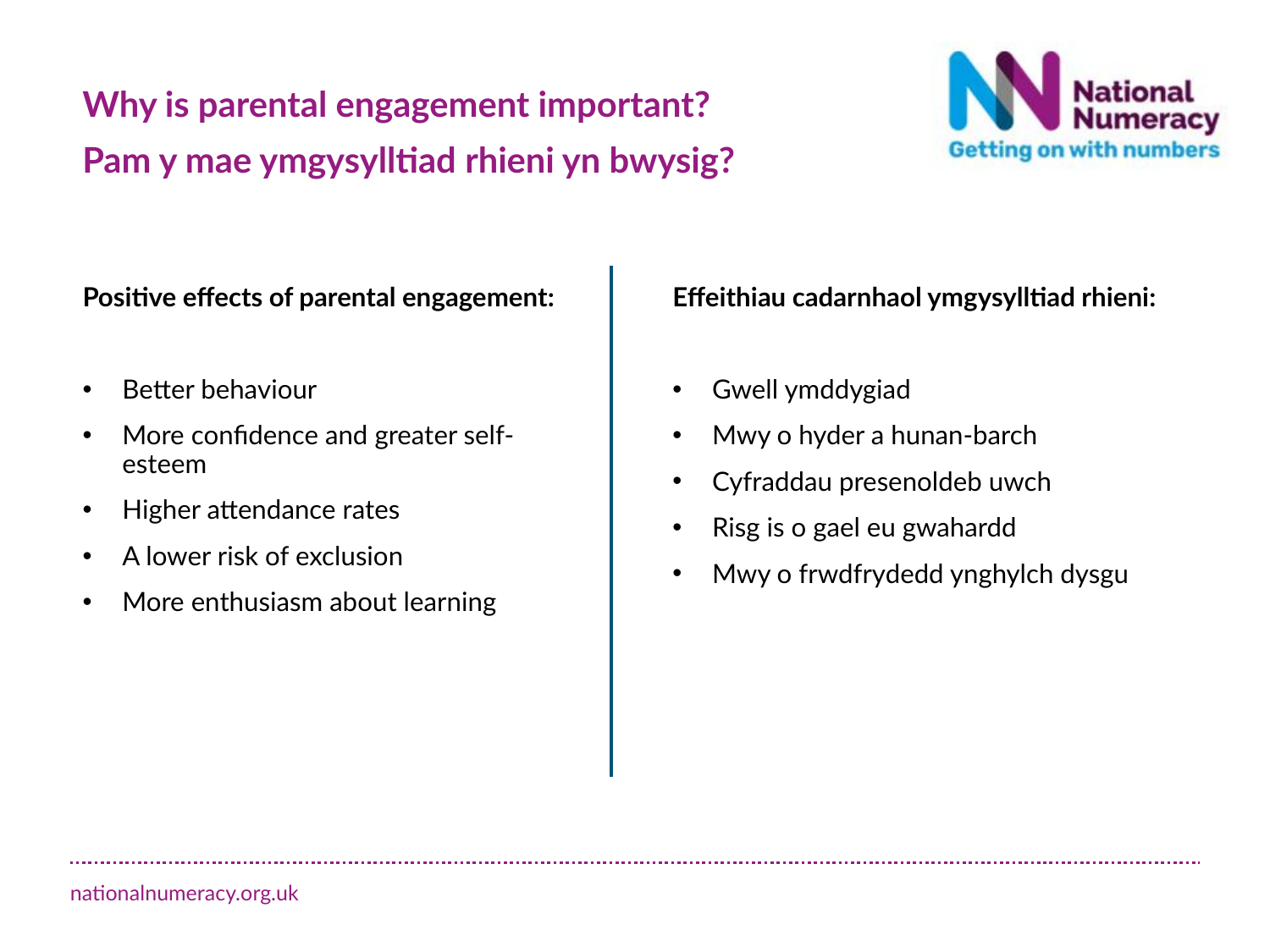

Why is parental engagement important?
Pam y mae ymgysylltiad rhieni yn bwysig?
Positive effects of parental engagement:

Better behaviour
More confidence and greater self-esteem
Higher attendance rates
A lower risk of exclusion
More enthusiasm about learning

Effeithiau cadarnhaol ymgysylltiad rhieni:

Gwell ymddygiad
Mwy o hyder a hunan-barch
Cyfraddau presenoldeb uwch
Risg is o gael eu gwahardd
Mwy o frwdfrydedd ynghylch dysgu